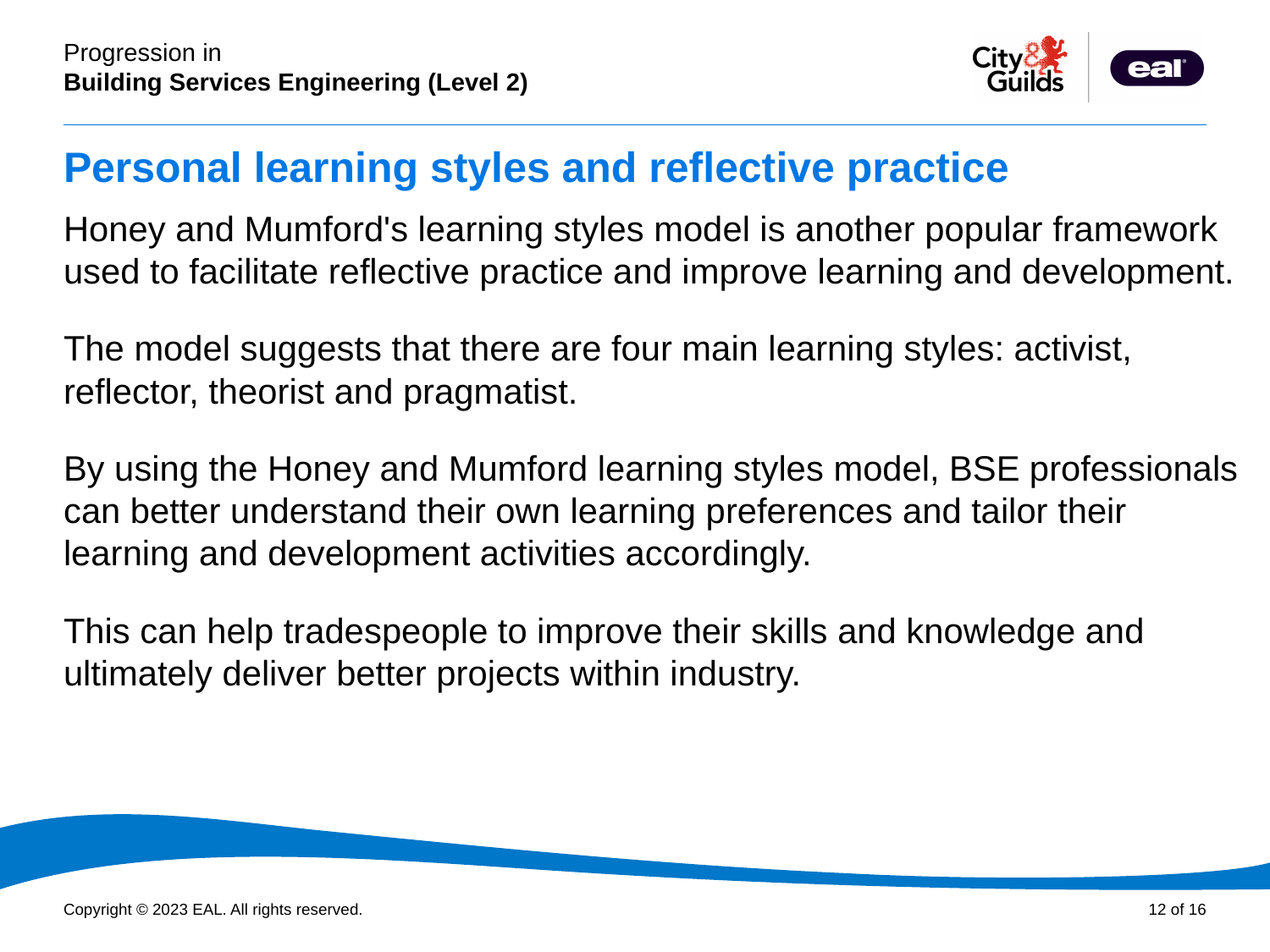

# Personal learning styles and reflective practice
Honey and Mumford's learning styles model is another popular framework used to facilitate reflective practice and improve learning and development.
The model suggests that there are four main learning styles: activist, reflector, theorist and pragmatist.
By using the Honey and Mumford learning styles model, BSE professionals can better understand their own learning preferences and tailor their learning and development activities accordingly.
This can help tradespeople to improve their skills and knowledge and ultimately deliver better projects within industry.